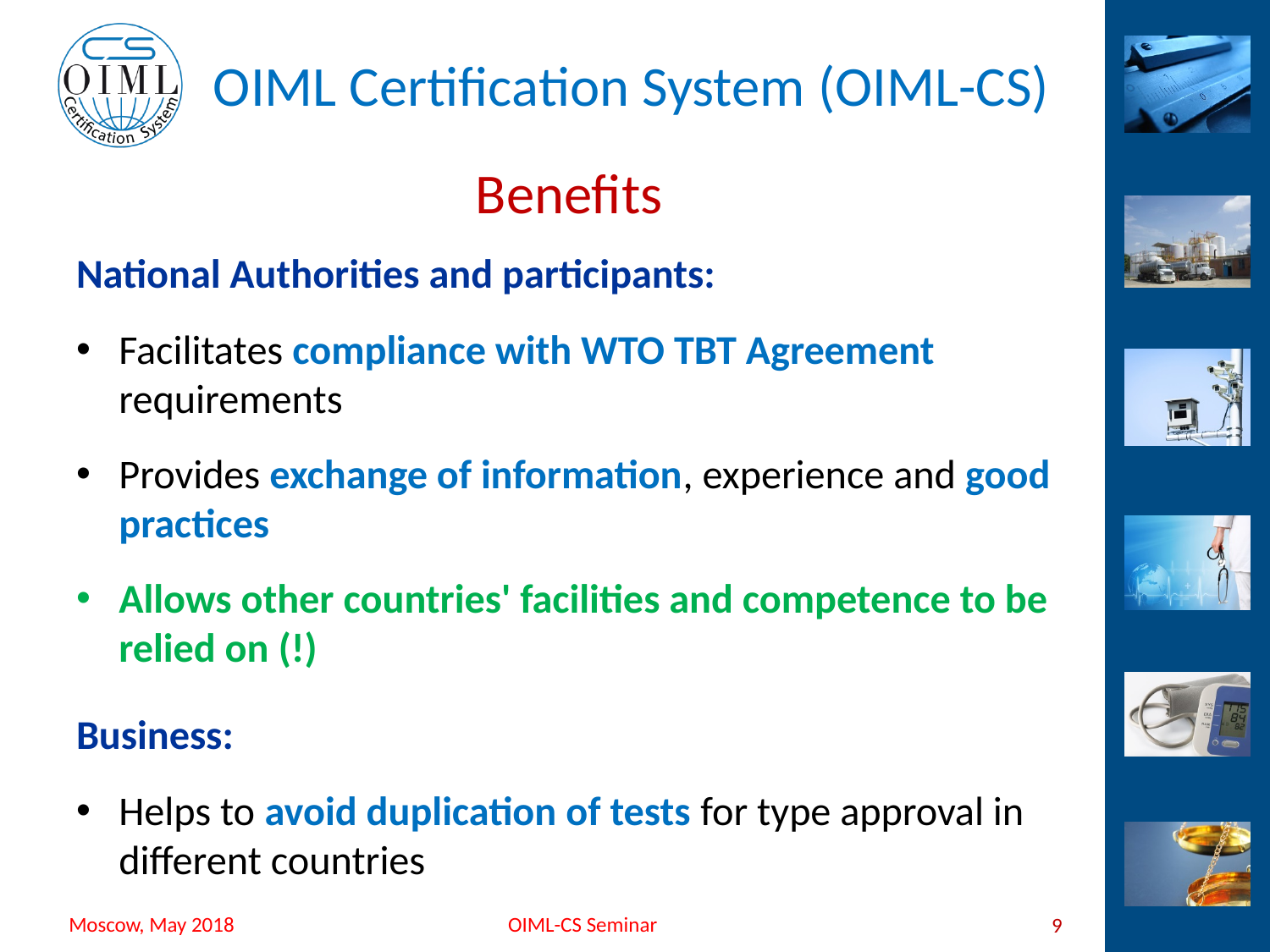

# Benefits
National Authorities and participants:
Facilitates compliance with WTO TBT Agreement requirements
Provides exchange of information, experience and good practices
Allows other countries' facilities and competence to be relied on (!)
Business:
Helps to avoid duplication of tests for type approval in different countries
9